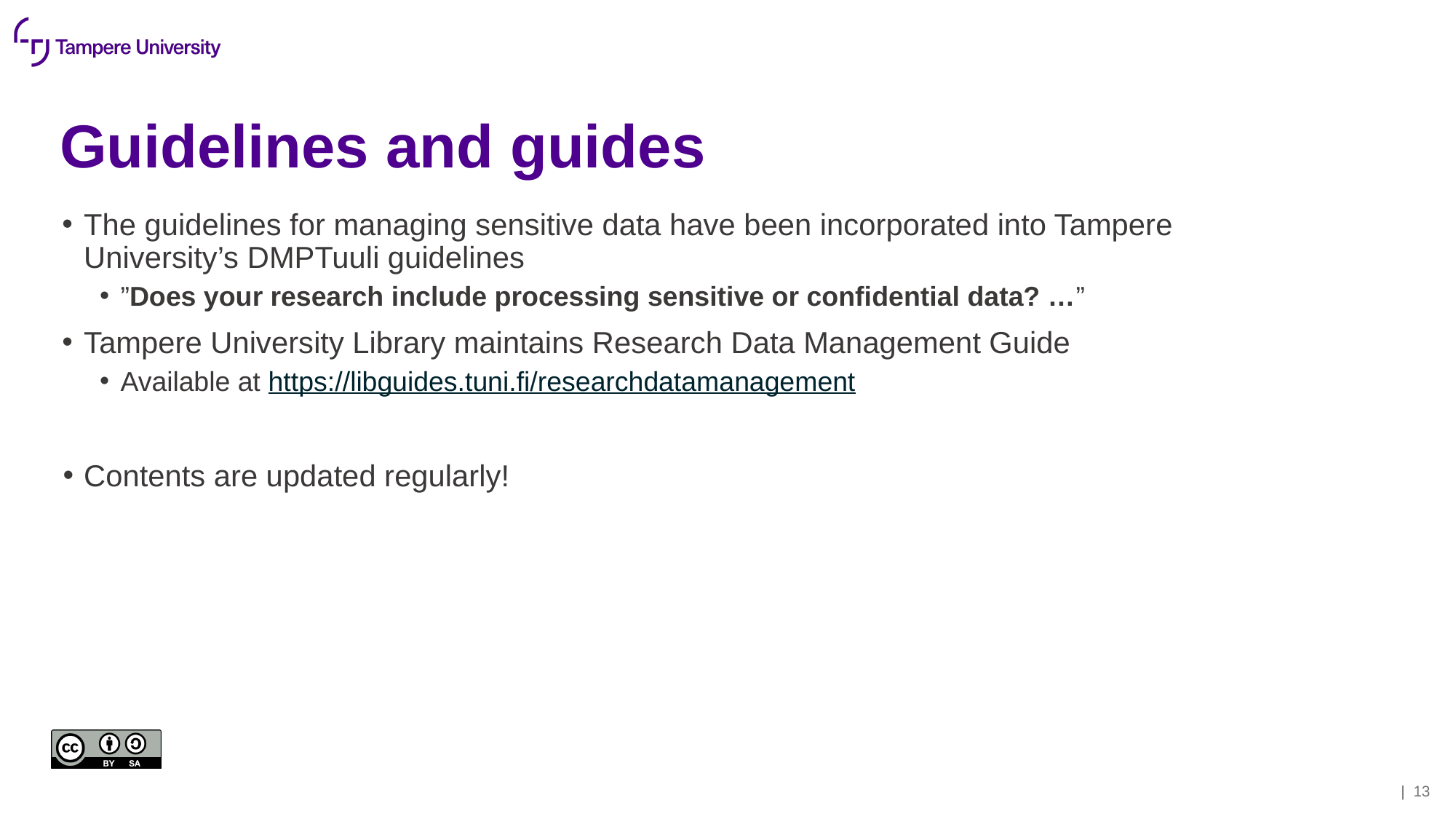

# Guidelines and guides
The guidelines for managing sensitive data have been incorporated into Tampere University’s DMPTuuli guidelines
”Does your research include processing sensitive or confidential data? …”
Tampere University Library maintains Research Data Management Guide
Available at https://libguides.tuni.fi/researchdatamanagement

Contents are updated regularly!

|  13